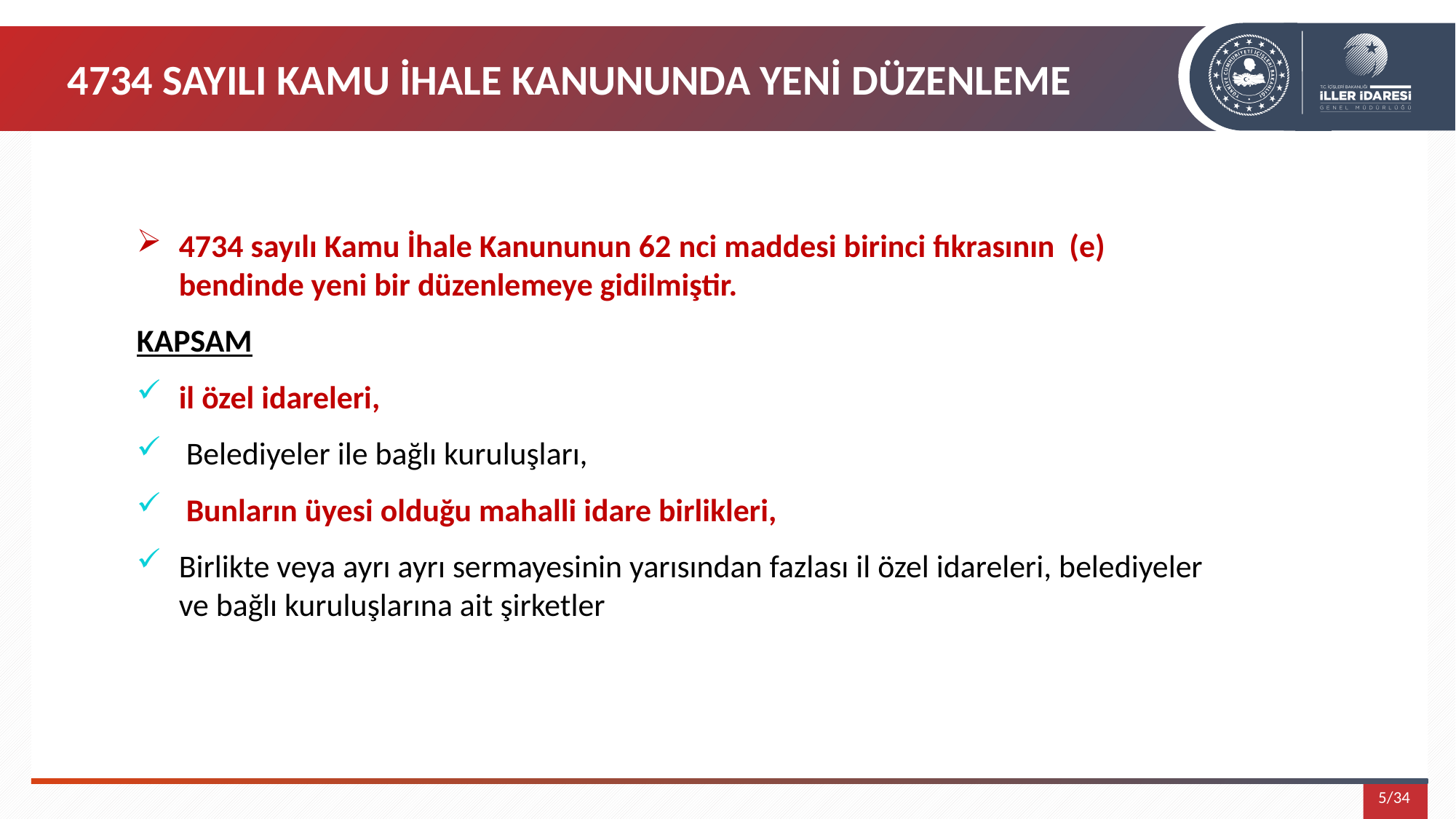

4734 SAYILI KAMU İHALE KANUNUNDA YENİ DÜZENLEME
4734 sayılı Kamu İhale Kanununun 62 nci maddesi birinci fıkrasının  (e) bendinde yeni bir düzenlemeye gidilmiştir.
KAPSAM
il özel idareleri,
 Belediyeler ile bağlı kuruluşları,
 Bunların üyesi olduğu mahalli idare birlikleri,
Birlikte veya ayrı ayrı sermayesinin yarısından fazlası il özel idareleri, belediyeler ve bağlı kuruluşlarına ait şirketler